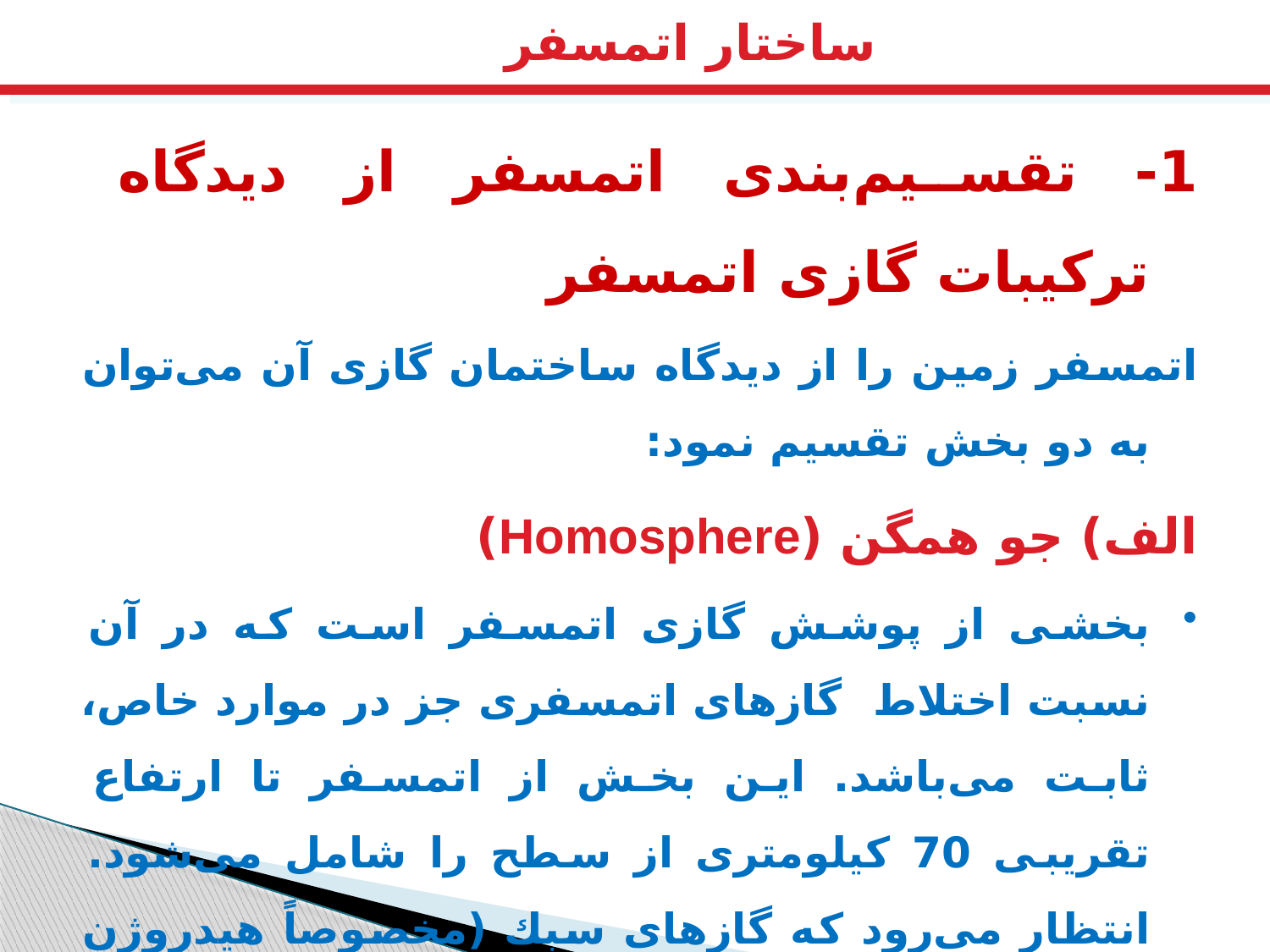

ساختار اتمسفر

1- تقسیم‌بندی اتمسفر از دیدگاه تركیبات گازی اتمسفر
اتمسفر زمین را از دیدگاه ساختمان گازی آن می‌توان به دو بخش تقسیم نمود:
الف) جو همگن (Homosphere)
بخشی از پوشش گازی اتمسفر است كه در آن نسبت اختلاط  گازهای اتمسفری جز در موارد خاص، ثابت می‌باشد. این بخش از اتمسفر تا ارتفاع تقریبی 70 كیلومتری از سطح را شامل می‌شود. انتظار می‌رود كه گازهای سبك (مخصوصاً هیدروژن و هلیم) در لایه‌های بالایی اتمسفر فراوان‌تر از لایه‌های پائین‌تر باشند اما اختلاط آشفته اتمسفری در مقیاس بزرگ (جهانی)، مانع از این پدیده می‌شود.